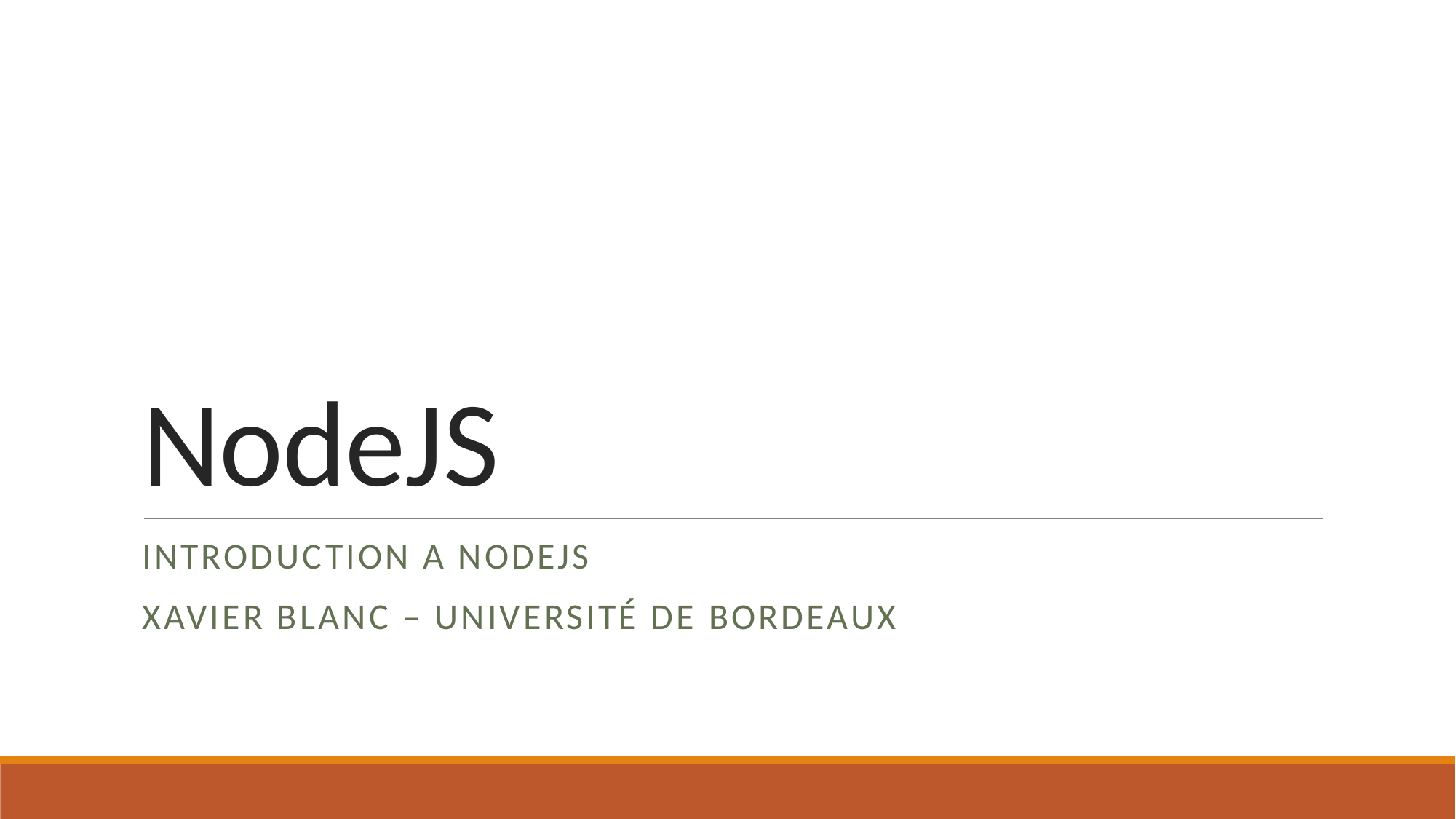

# NodeJS
Introduction A NodeJS
Xavier Blanc – université de Bordeaux